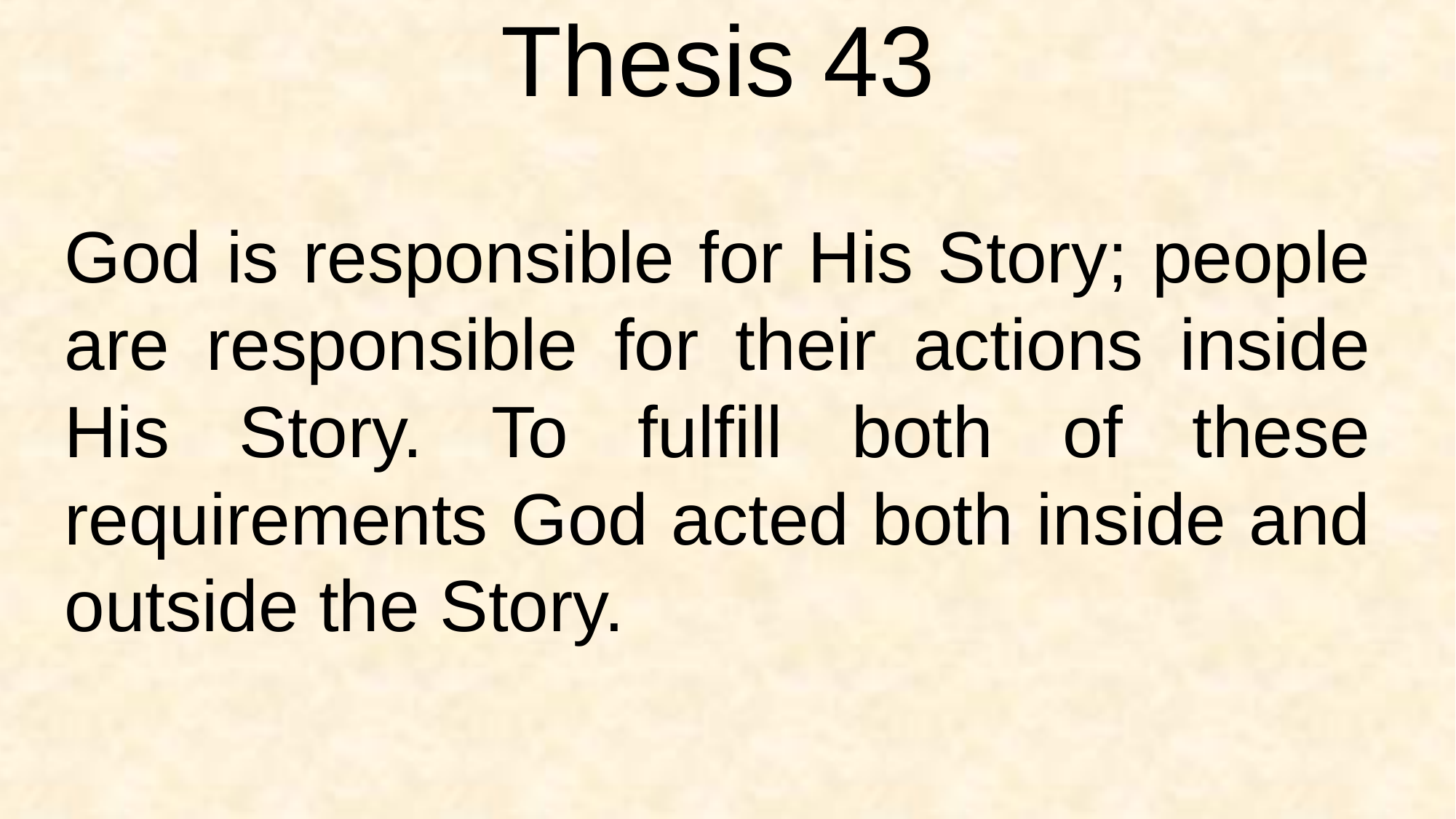

Thesis 43

God is responsible for His Story; people are responsible for their actions inside His Story. To fulfill both of these requirements God acted both inside and outside the Story.